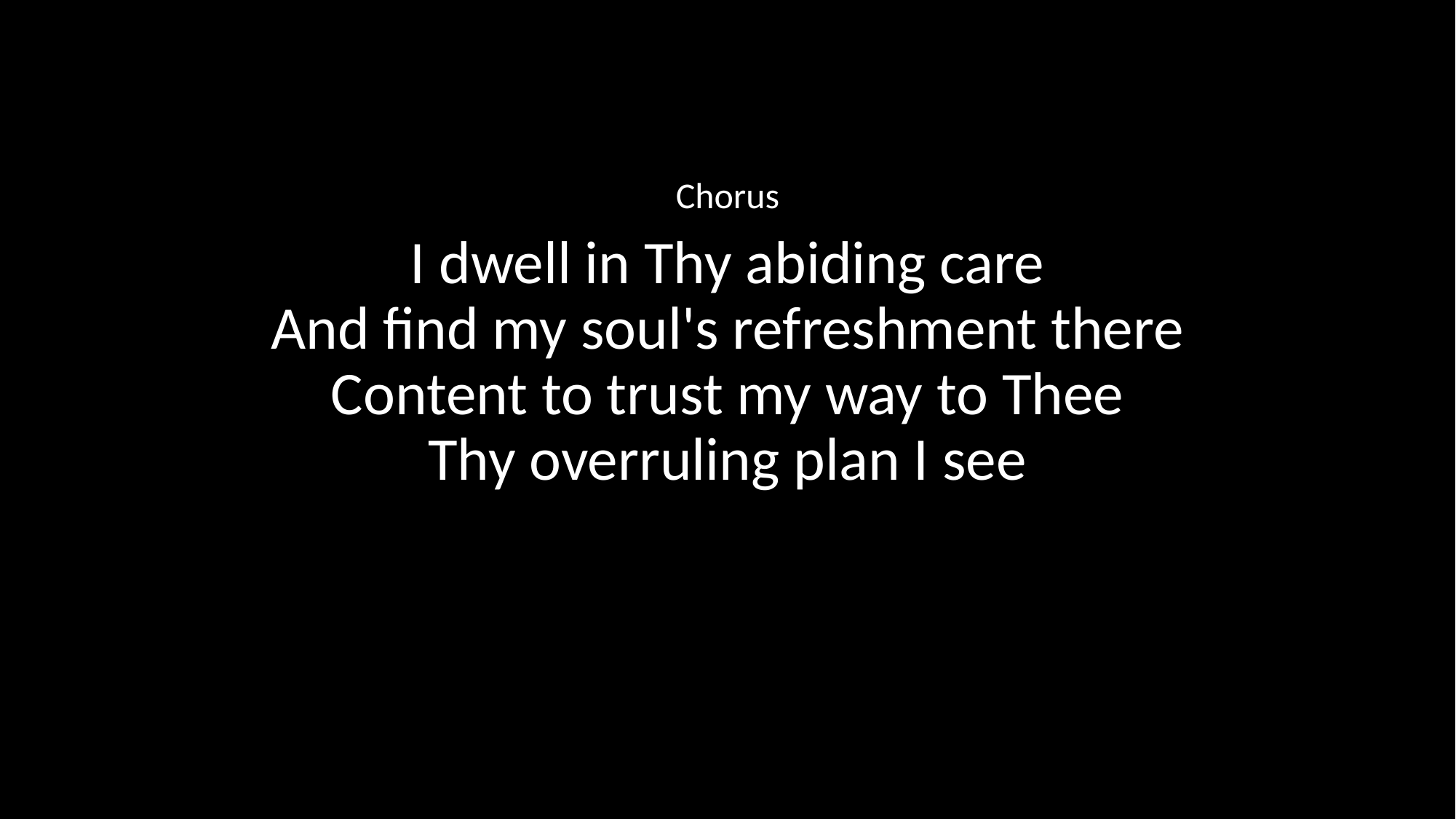

Chorus
I dwell in Thy abiding care
And find my soul's refreshment there
Content to trust my way to Thee
Thy overruling plan I see